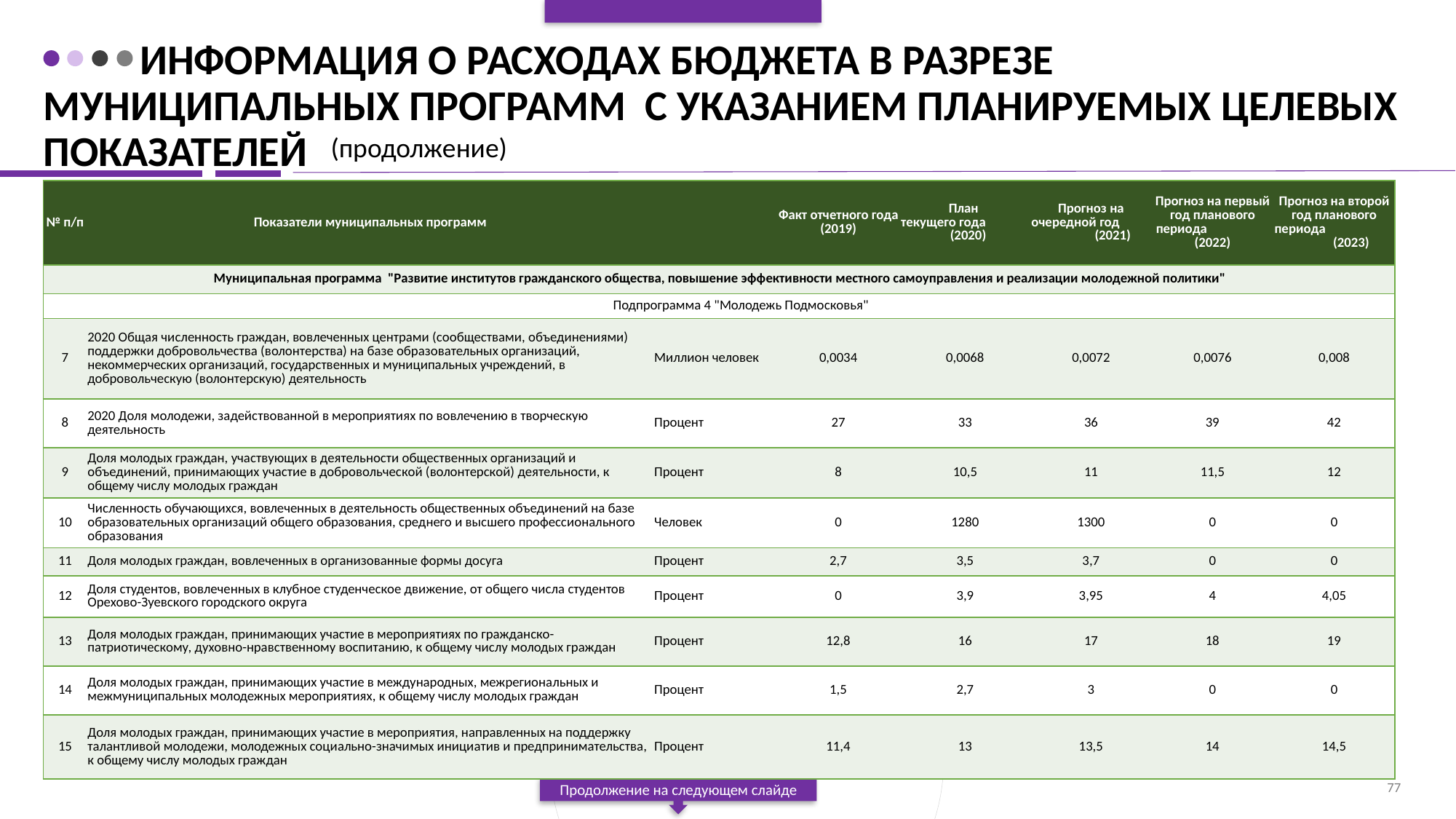

# Информация о расходах бюджета в разрезе муниципальных программ  с указанием планируемых целевых показателей
(продолжение)
| № п/п | Показатели муниципальных программ |  | Факт отчетного года (2019) | План текущего года (2020) | Прогноз на очередной год (2021) | Прогноз на первый год планового периода (2022) | Прогноз на второй год планового периода (2023) |
| --- | --- | --- | --- | --- | --- | --- | --- |
| Муниципальная программа "Развитие институтов гражданского общества, повышение эффективности местного самоуправления и реализации молодежной политики" |  |  |  |  |  |  |  |
|  | Подпрограмма 4 "Молодежь Подмосковья" |  |  |  |  |  |  |
| 7 | 2020 Общая численность граждан, вовлеченных центрами (сообществами, объединениями) поддержки добровольчества (волонтерства) на базе образовательных организаций, некоммерческих организаций, государственных и муниципальных учреждений, в добровольческую (волонтерскую) деятельность | Миллион человек | 0,0034 | 0,0068 | 0,0072 | 0,0076 | 0,008 |
| 8 | 2020 Доля молодежи, задействованной в мероприятиях по вовлечению в творческую деятельность | Процент | 27 | 33 | 36 | 39 | 42 |
| 9 | Доля молодых граждан, участвующих в деятельности общественных организаций и объединений, принимающих участие в добровольческой (волонтерской) деятельности, к общему числу молодых граждан | Процент | 8 | 10,5 | 11 | 11,5 | 12 |
| 10 | Численность обучающихся, вовлеченных в деятельность общественных объединений на базе образовательных организаций общего образования, среднего и высшего профессионального образования | Человек | 0 | 1280 | 1300 | 0 | 0 |
| 11 | Доля молодых граждан, вовлеченных в организованные формы досуга | Процент | 2,7 | 3,5 | 3,7 | 0 | 0 |
| 12 | Доля студентов, вовлеченных в клубное студенческое движение, от общего числа студентов Орехово-Зуевского городского округа | Процент | 0 | 3,9 | 3,95 | 4 | 4,05 |
| 13 | Доля молодых граждан, принимающих участие в мероприятиях по гражданско-патриотическому, духовно-нравственному воспитанию, к общему числу молодых граждан | Процент | 12,8 | 16 | 17 | 18 | 19 |
| 14 | Доля молодых граждан, принимающих участие в международных, межрегиональных и межмуниципальных молодежных мероприятиях, к общему числу молодых граждан | Процент | 1,5 | 2,7 | 3 | 0 | 0 |
| 15 | Доля молодых граждан, принимающих участие в мероприятия, направленных на поддержку талантливой молодежи, молодежных социально-значимых инициатив и предпринимательства, к общему числу молодых граждан | Процент | 11,4 | 13 | 13,5 | 14 | 14,5 |
77
Продолжение на следующем слайде